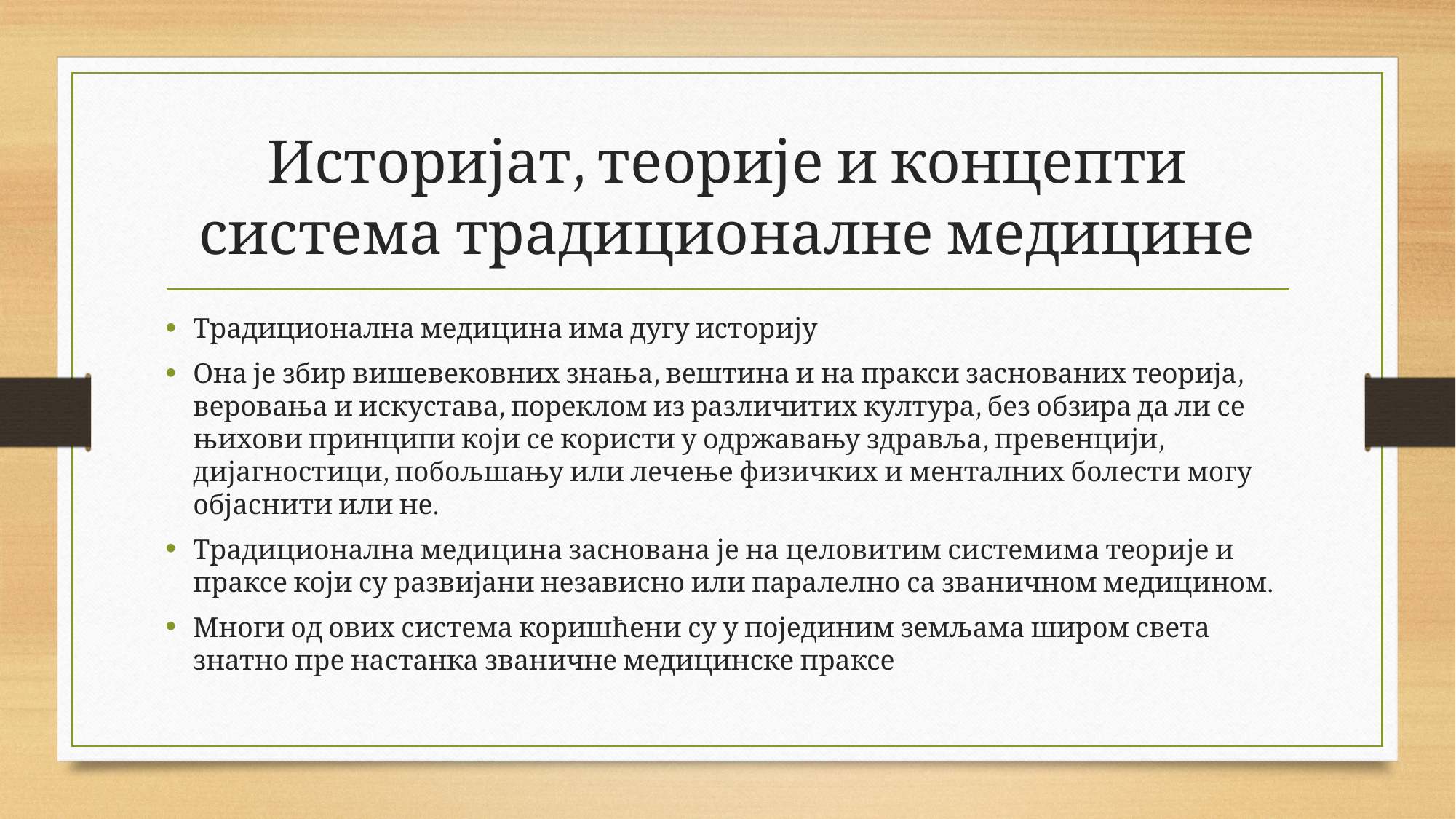

# Историјат, теорије и концепти система традиционалне медицине
Традиционална медицина има дугу историју
Она је збир вишевековних знања, вештина и на пракси заснованих теорија, веровања и искустава, пореклом из различитих култура, без обзира да ли се њихови принципи који се користи у одржавању здравља, превенцији, дијагностици, побољшању или лечење физичких и менталних болести могу објаснити или не.
Традиционална медицина заснована је на целовитим системима теорије и праксе који су развијани независно или паралелно са званичном медицином.
Многи од ових система коришћени су у појединим земљама широм света знатно пре настанка званичне медицинске праксе